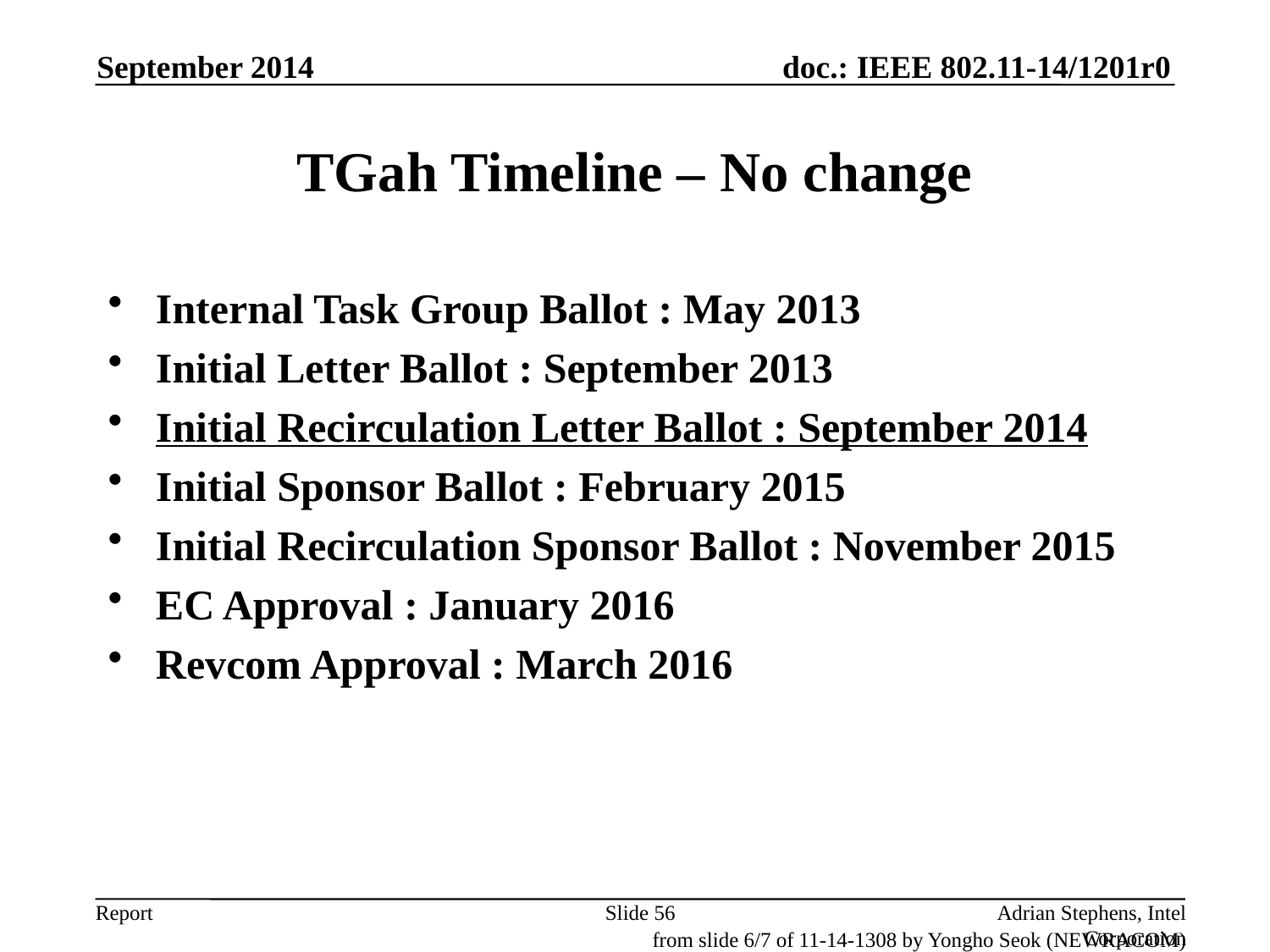

September 2014
# TGah Timeline – No change
Internal Task Group Ballot : May 2013
Initial Letter Ballot : September 2013
Initial Recirculation Letter Ballot : September 2014
Initial Sponsor Ballot : February 2015
Initial Recirculation Sponsor Ballot : November 2015
EC Approval : January 2016
Revcom Approval : March 2016
Slide 56
Adrian Stephens, Intel Corporation
from slide 6/7 of 11-14-1308 by Yongho Seok (NEWRACOM)